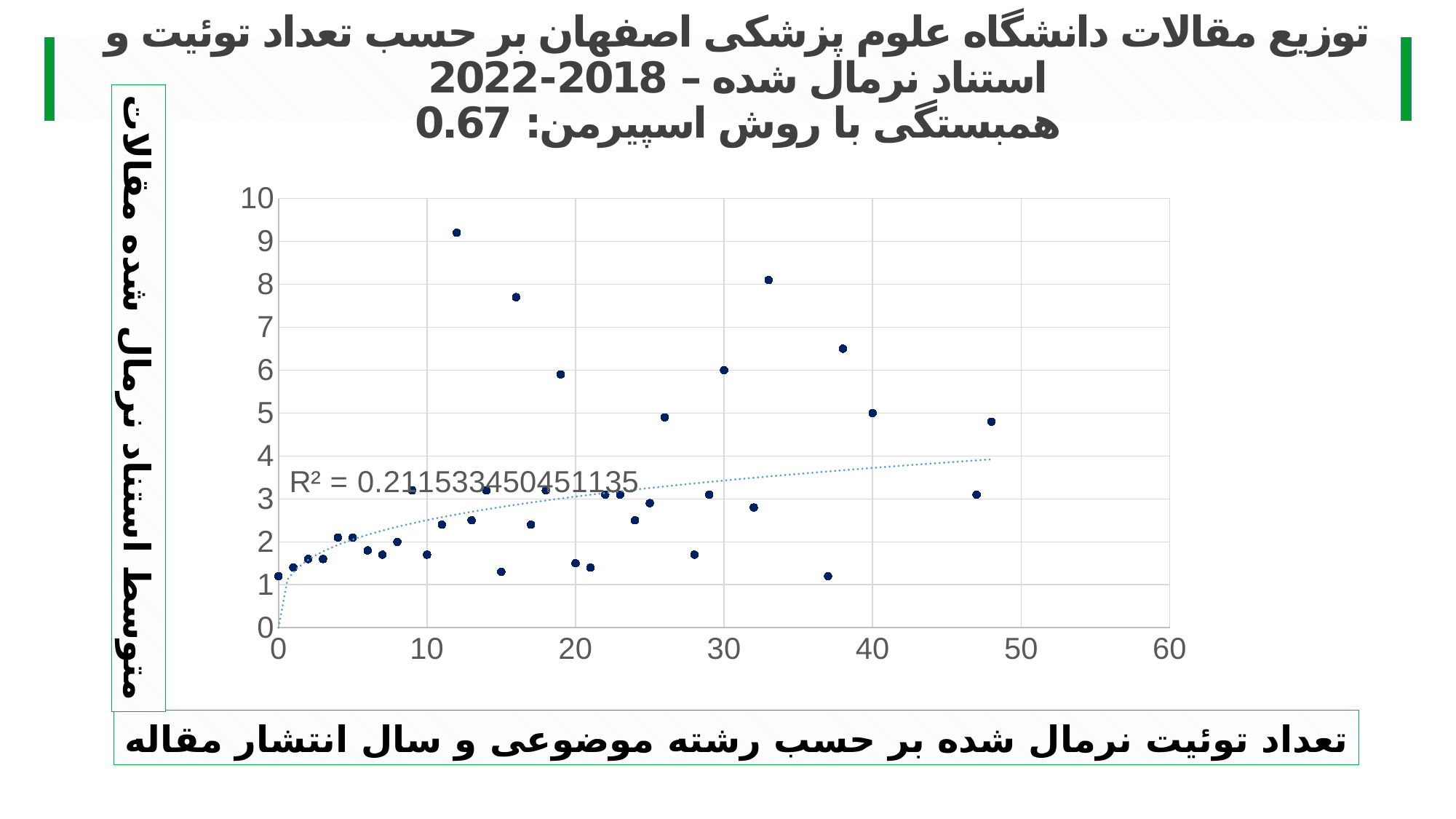

توزیع مقالات دانشگاه علوم پزشکی اصفهان بر حسب تعداد توئیت و استناد نرمال شده – 2018-2022
همبستگی با روش اسپیرمن: 0.67

### Chart

| Category |  |
|---|---|
متوسط استناد نرمال شده مقالات
تعداد توئیت نرمال شده بر حسب رشته موضوعی و سال انتشار مقاله